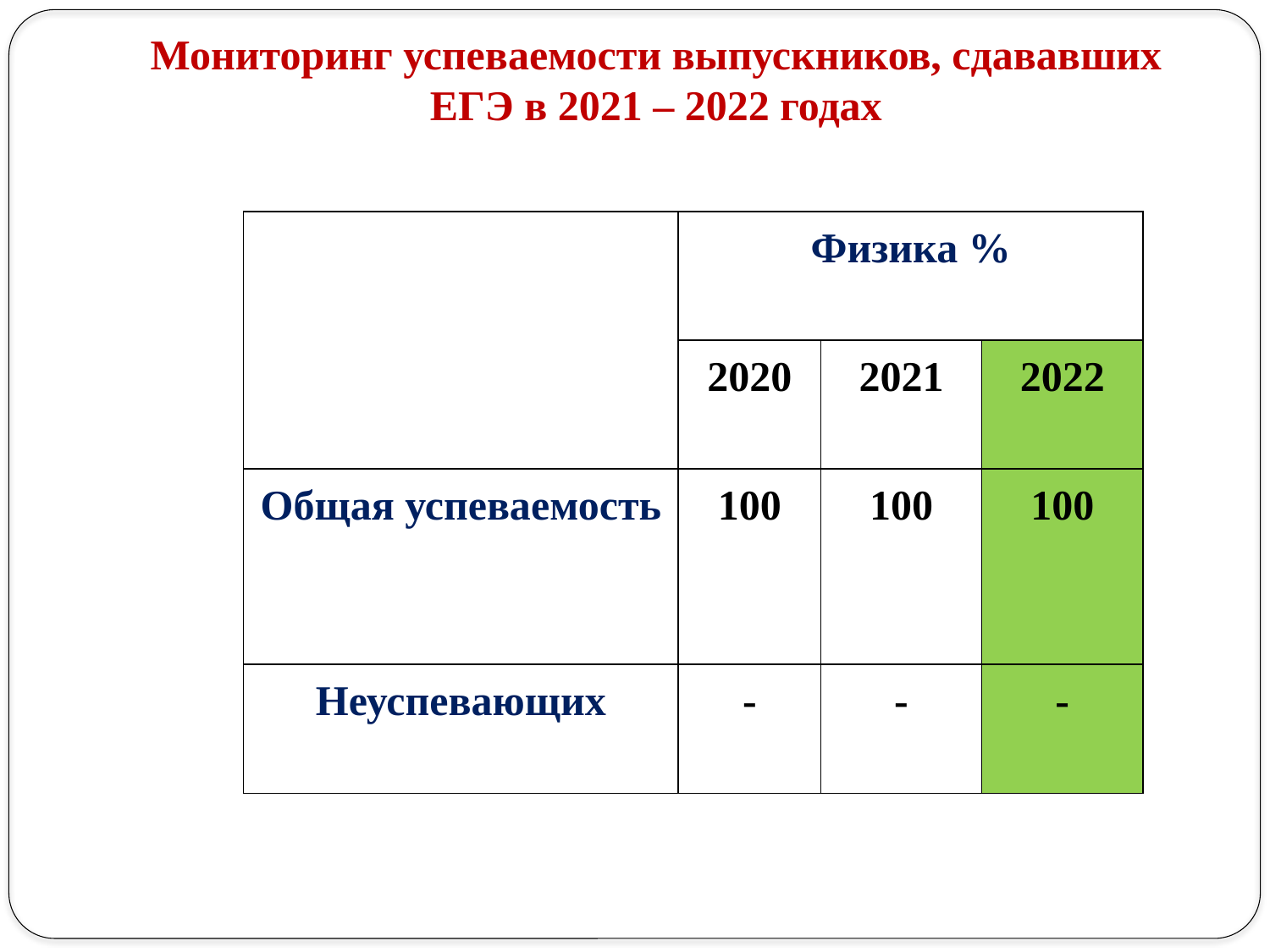

Мониторинг успеваемости выпускников, сдававших ЕГЭ в 2021 – 2022 годах
|  | Физика % |  |  |
| --- | --- | --- | --- |
|  | 2020 | 2021 | 2022 |
| Общая успеваемость | 100 | 100 | 100 |
| Неуспевающих | - | - | - |